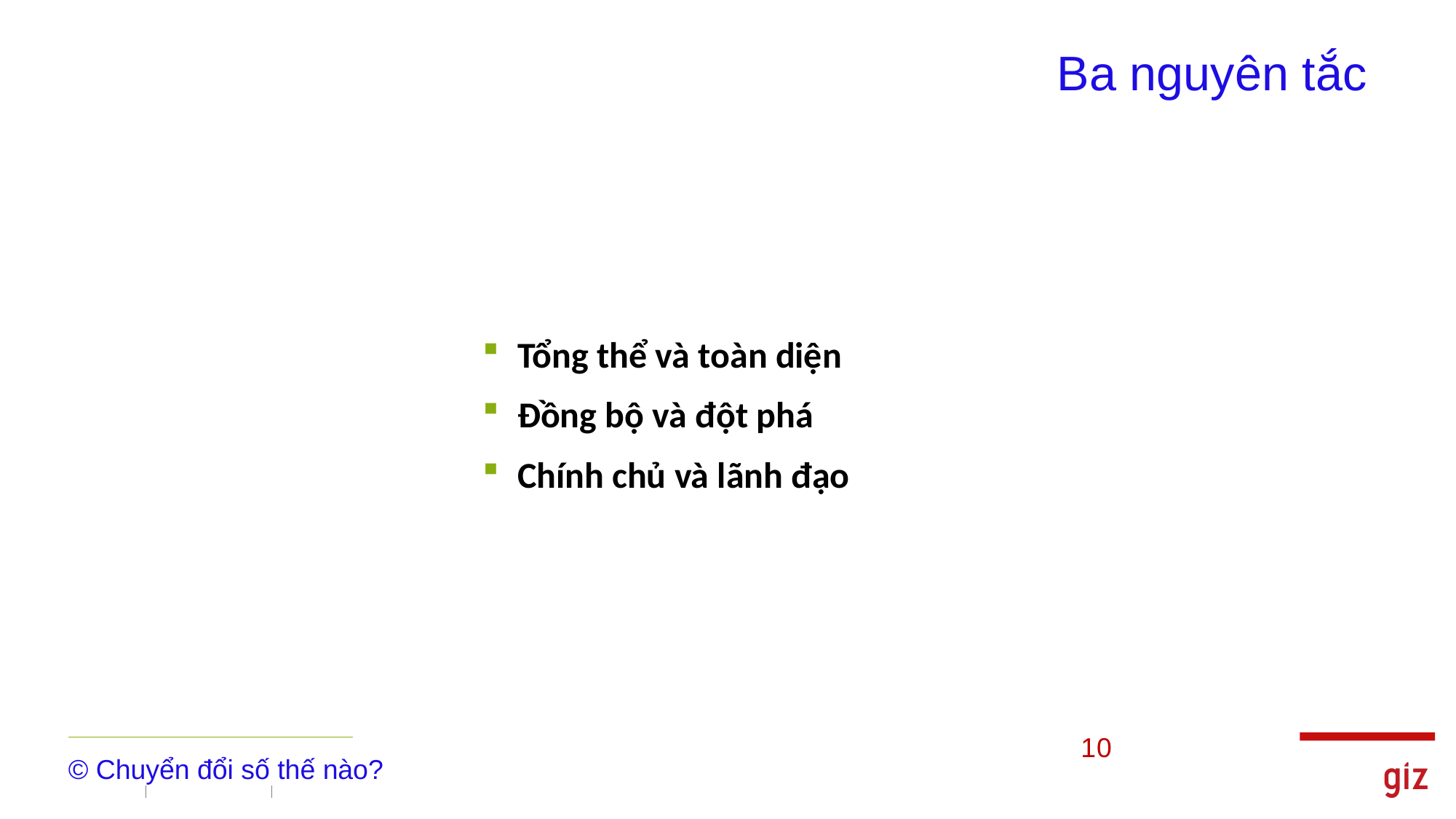

# Ba nguyên tắc
Tổng thể và toàn diện
Đồng bộ và đột phá
Chính chủ và lãnh đạo
10